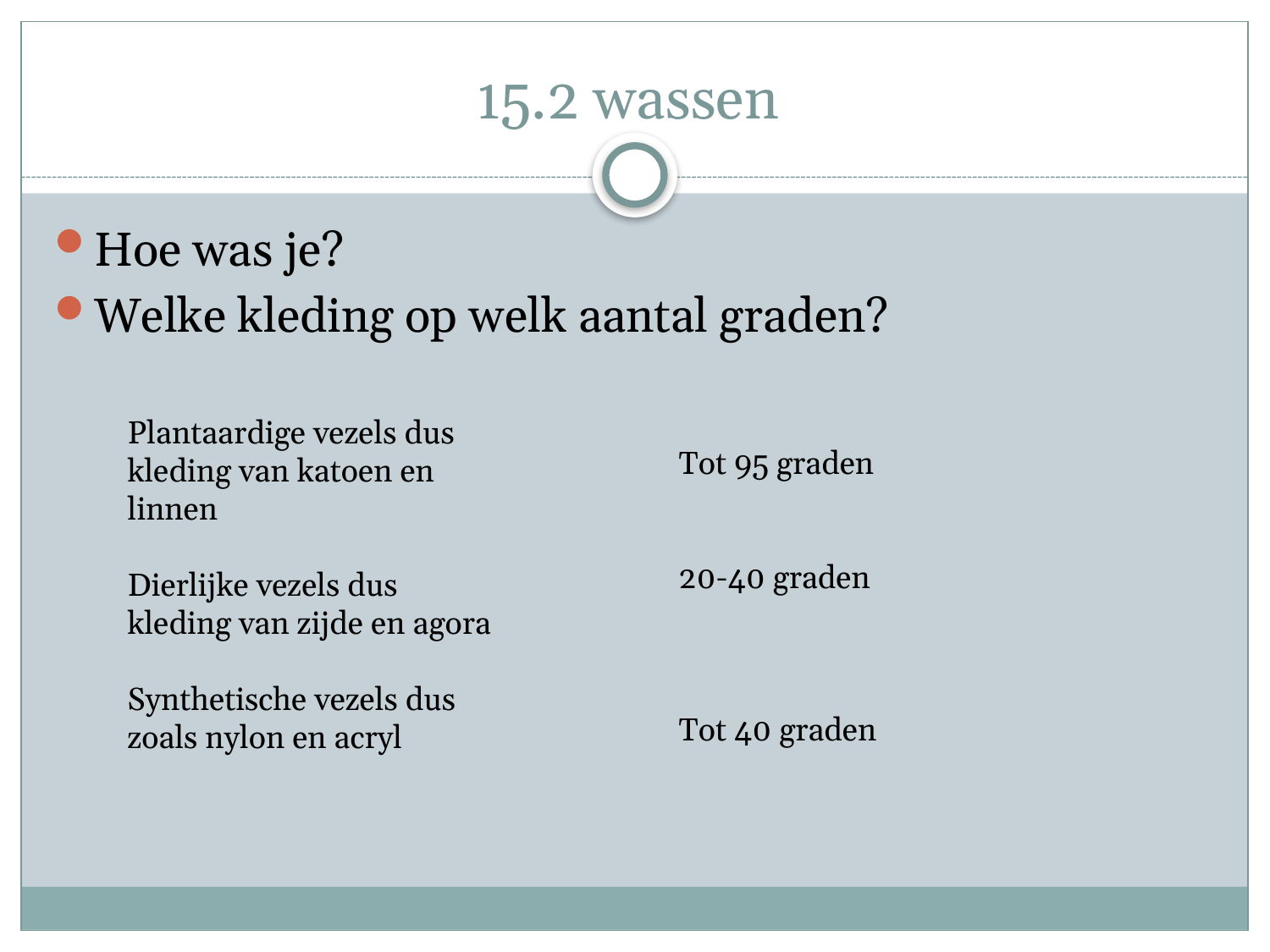

# 15.2 wassen
Hoe was je?
Welke kleding op welk aantal graden?

Plantaardige vezels dus kleding van katoen en linnen

Dierlijke vezels dus kleding van zijde en agora

Synthetische vezels dus zoals nylon en acryl
Tot 95 graden

20-40 graden

Tot 40 graden